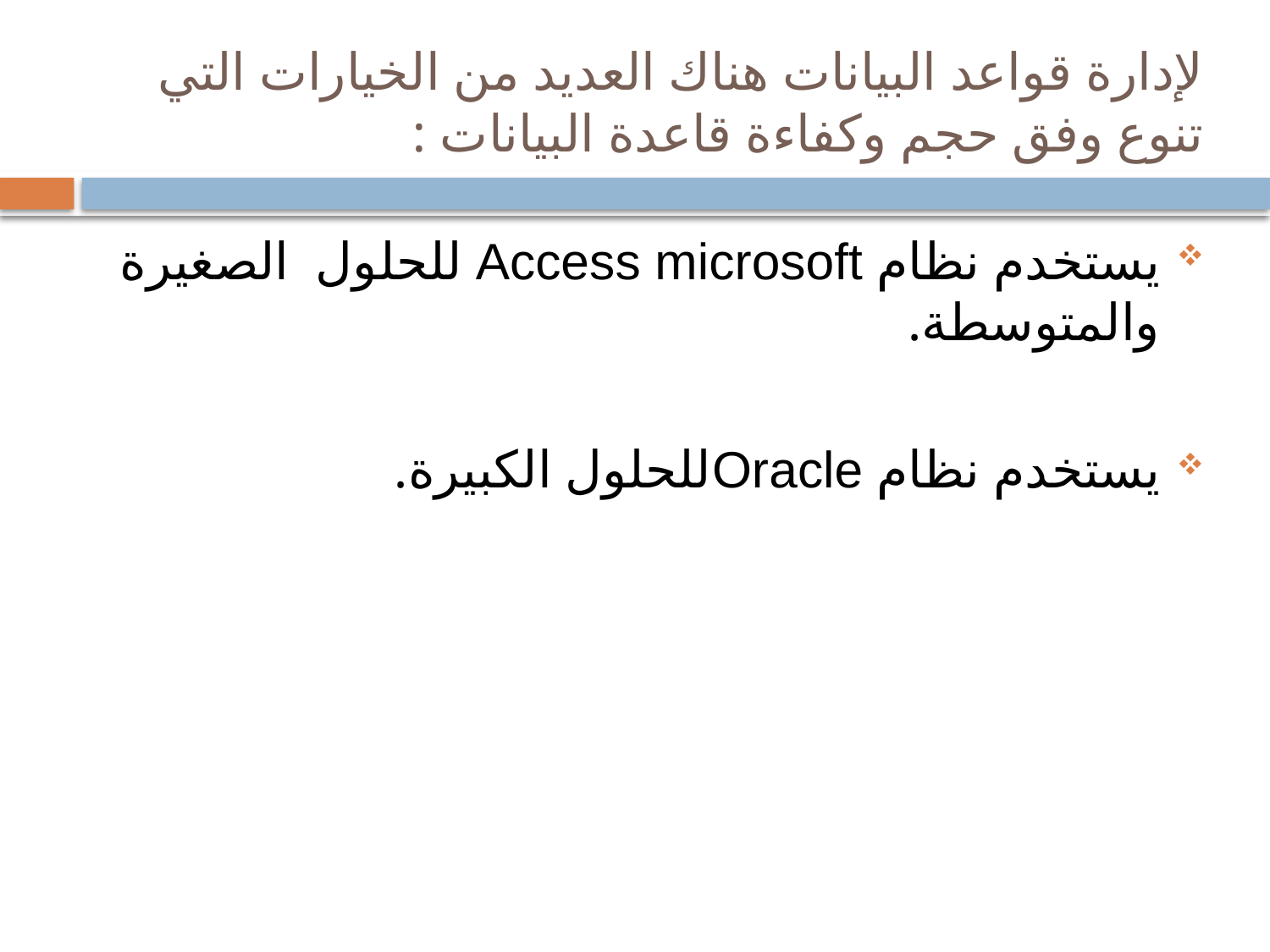

# لإدارة قواعد البيانات هناك العديد من الخيارات التي تنوع وفق حجم وكفاءة قاعدة البيانات :
يستخدم نظام Access microsoft للحلول  الصغيرة والمتوسطة.

يستخدم نظام Oracleللحلول الكبيرة.